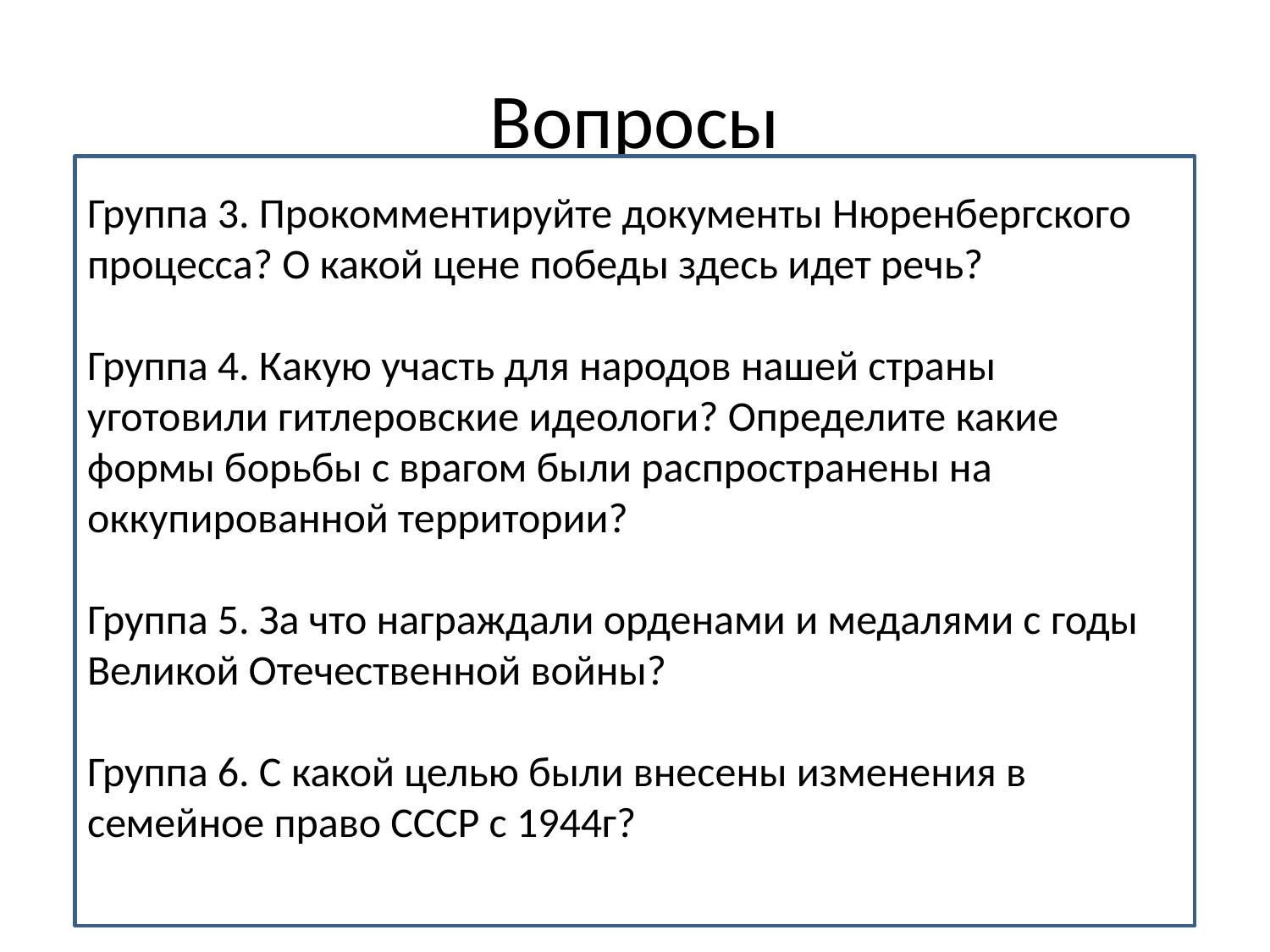

# Вопросы
Группа 3. Прокомментируйте документы Нюренбергского процесса? О какой цене победы здесь идет речь?

Группа 4. Какую участь для народов нашей страны уготовили гитлеровские идеологи? Определите какие формы борьбы с врагом были распространены на оккупированной территории?

Группа 5. За что награждали орденами и медалями с годы Великой Отечественной войны?

Группа 6. С какой целью были внесены изменения в семейное право СССР с 1944г?

Группа 1.  Прокомментируйте данные приведенные в таблице ?
О какой цене победы здесь идет речь?
Группа 2. Иногда высказывались мнения о слишком большой цене уплаченной за оборону Ленинграда, о том, что целесообразнее было его сдать и тем сохранить жизнь сотен тысяч людей и многие культурные ценности. Как вы оцениваете подобные высказывания?